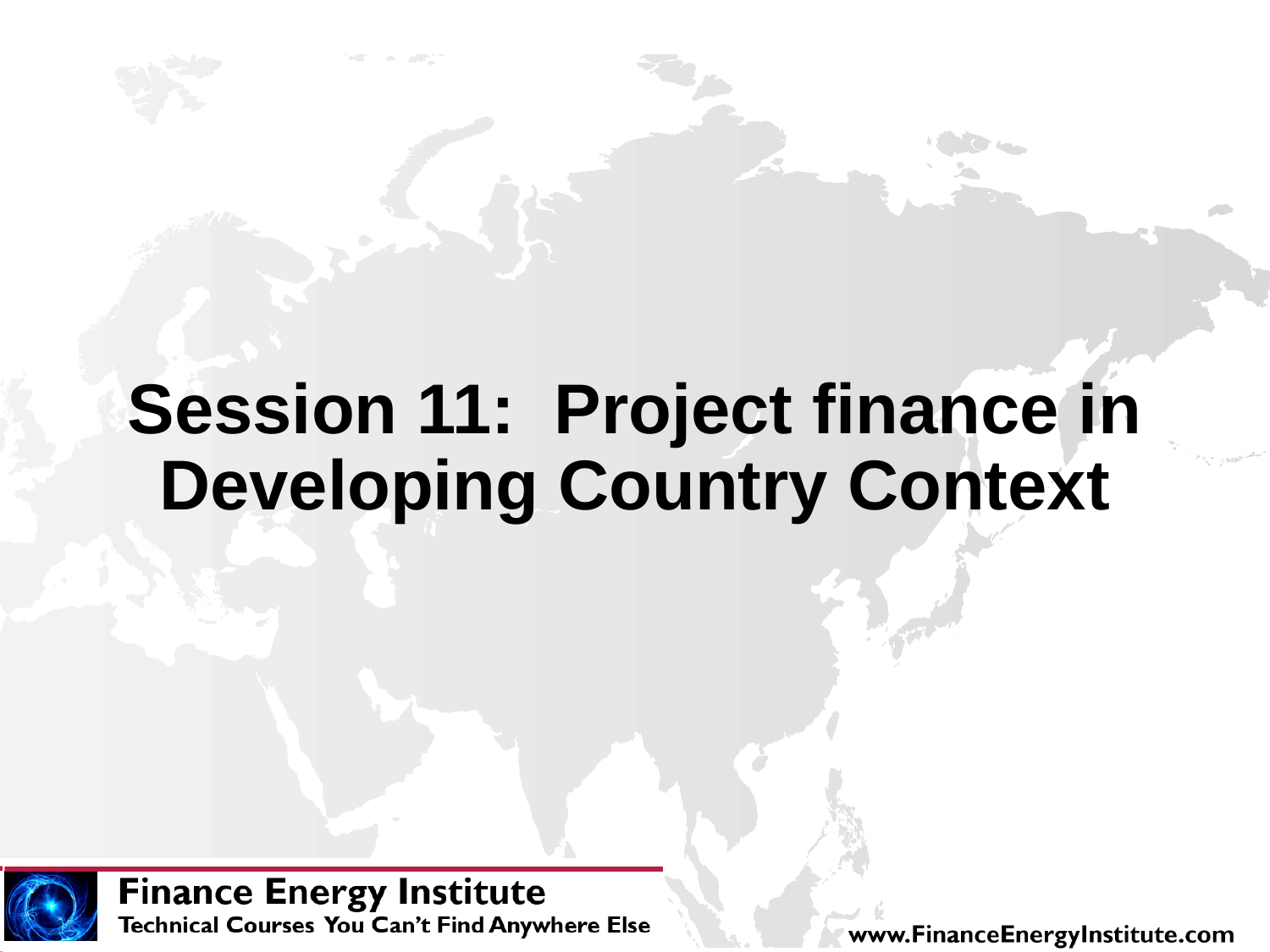

# Session 11:  Project finance in Developing Country Context